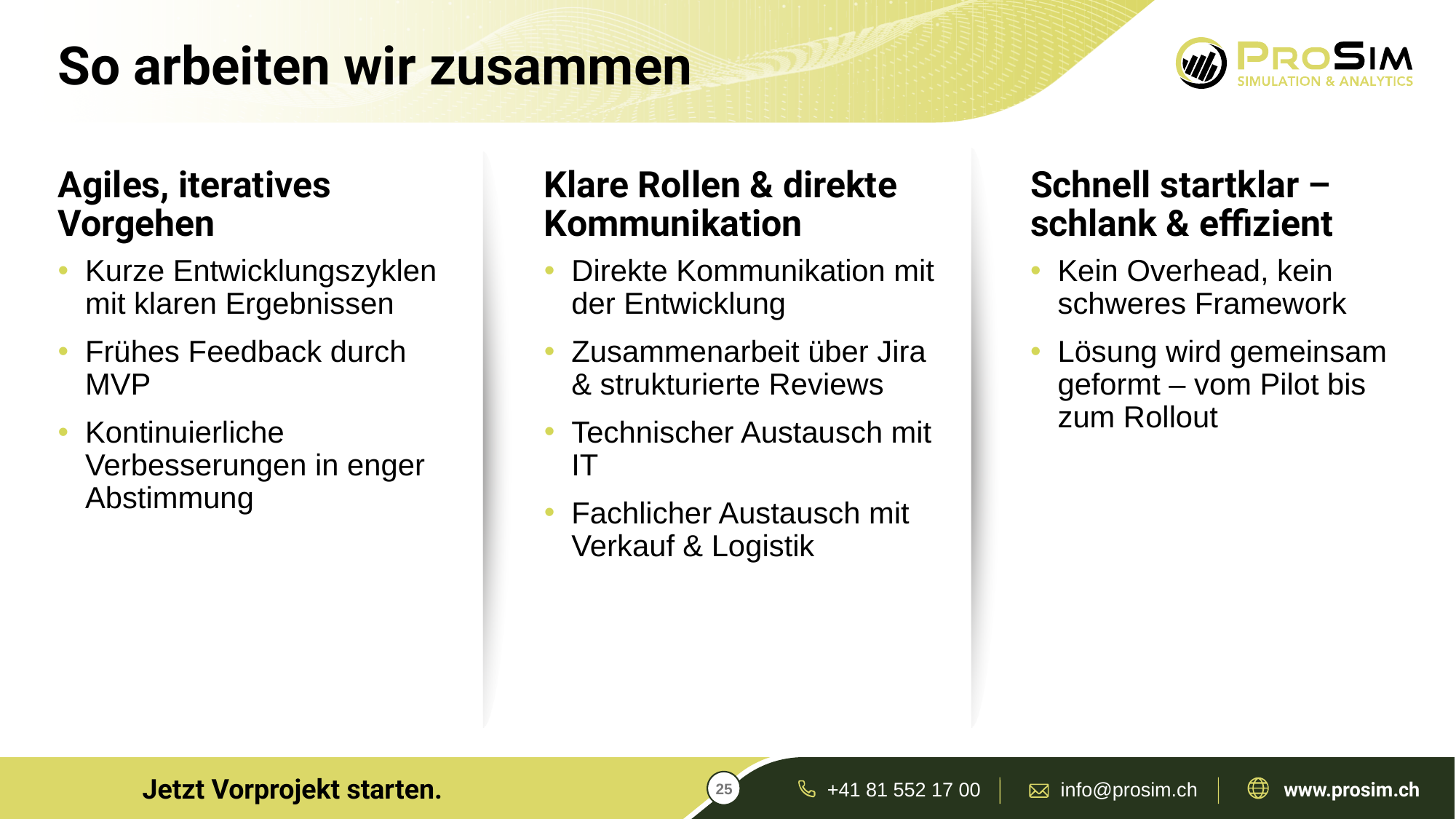

# So arbeiten wir zusammen
Agiles, iteratives Vorgehen
Klare Rollen & direkte Kommunikation
Schnell startklar – schlank & effizient
Kein Overhead, kein schweres Framework
Lösung wird gemeinsam geformt – vom Pilot bis zum Rollout
Kurze Entwicklungszyklen mit klaren Ergebnissen
Frühes Feedback durch MVP
Kontinuierliche Verbesserungen in enger Abstimmung
Direkte Kommunikation mit der Entwicklung
Zusammenarbeit über Jira & strukturierte Reviews
Technischer Austausch mit IT
Fachlicher Austausch mit Verkauf & Logistik
Jetzt Vorprojekt starten.
25